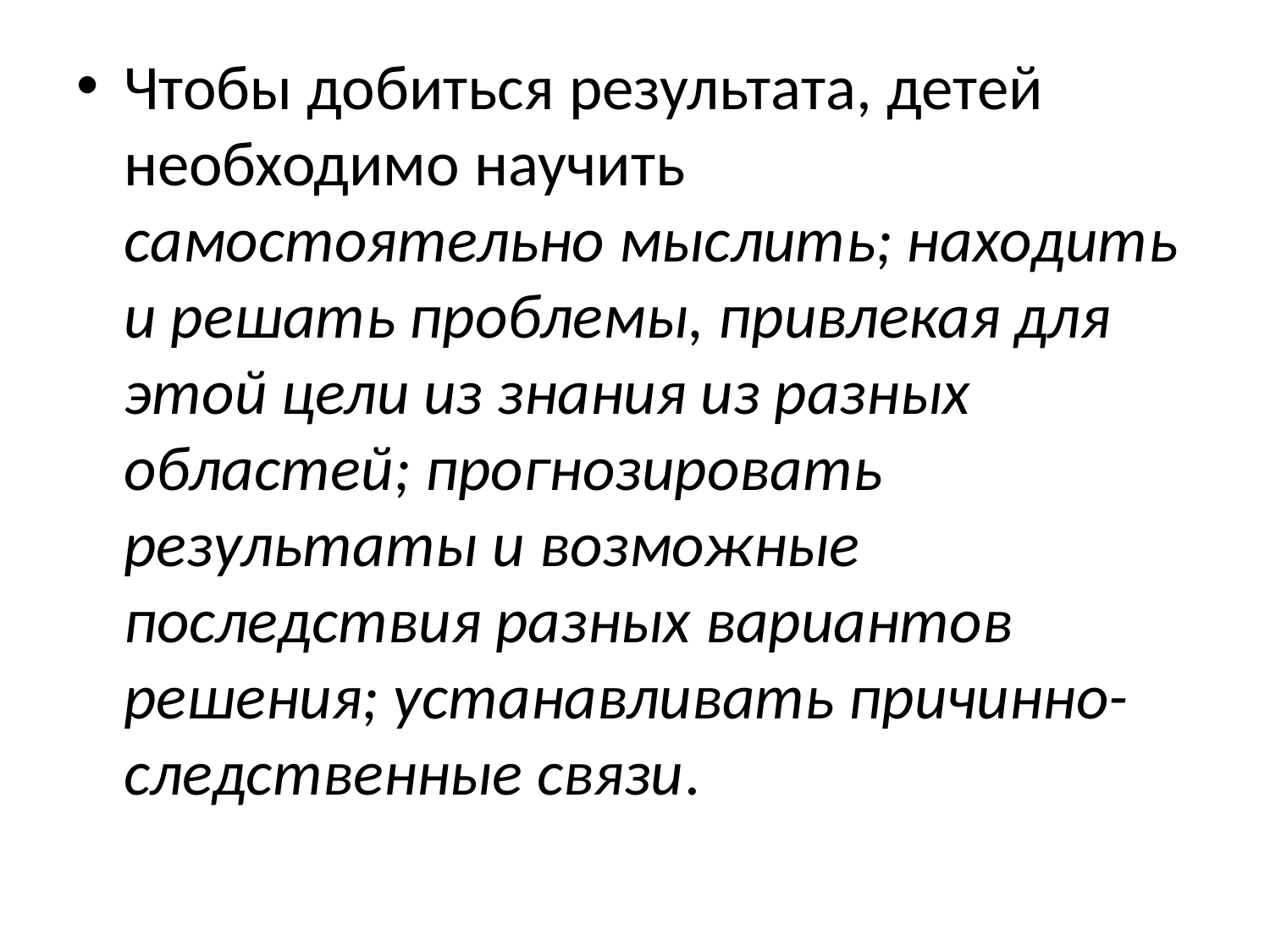

Чтобы добиться результата, детей необходимо научить  самостоятельно мыслить; находить и решать проблемы, привлекая для этой цели из знания из разных областей; прогнозировать результаты и возможные последствия разных вариантов решения; устанавливать причинно-следственные связи.